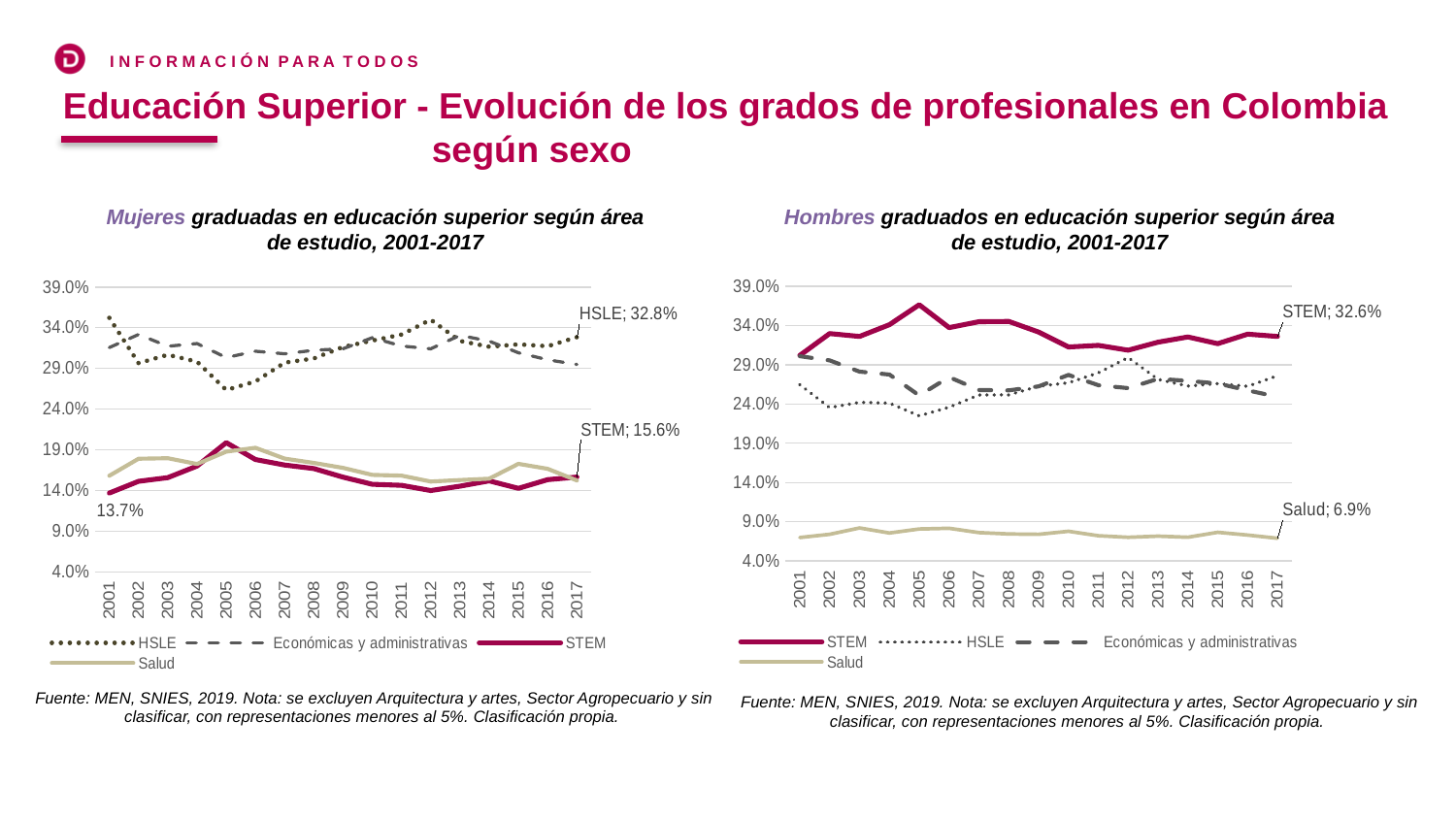

Educación Superior - Evolución de los grados de profesionales en Colombia según sexo
Mujeres graduadas en educación superior según área de estudio, 2001-2017
Hombres graduados en educación superior según área de estudio, 2001-2017

### Chart

| Category | HSLE | Económicas y administrativas | STEM | Salud |
|---|---|---|---|---|
| 2001 | 0.35220216606498195 | 0.3156839149618933 | 0.1367509025270758 | 0.15810669875651825 |
| 2002 | 0.29647679435448654 | 0.33170885080962115 | 0.15118168002934548 | 0.17897255847263707 |
| 2003 | 0.30677226702725324 | 0.3172840102380837 | 0.15571223901740153 | 0.1796171986928736 |
| 2004 | 0.2983551580964548 | 0.32055253912488024 | 0.17000958160332164 | 0.17251676780581285 |
| 2005 | 0.2634838666126637 | 0.30331105710814094 | 0.19879843391386526 | 0.18776157688672876 |
| 2006 | 0.2740134028294862 | 0.31114420451724994 | 0.1780425250268884 | 0.19245470340034748 |
| 2007 | 0.2971279599009045 | 0.3079593247681051 | 0.17125655355188107 | 0.17917842945209425 |
| 2008 | 0.3022589389441074 | 0.312353168968633 | 0.16691622563572997 | 0.17387375758358073 |
| 2009 | 0.3164425151804085 | 0.3142595473478195 | 0.15623274953580568 | 0.1677497867215336 |
| 2010 | 0.3242017079736378 | 0.32775225099786504 | 0.14752158173210805 | 0.15912466351062843 |
| 2011 | 0.33167762254021266 | 0.3175582845427068 | 0.14623449092177296 | 0.15825072393312337 |
| 2012 | 0.34992744827837957 | 0.31411701360687005 | 0.13983773967164642 | 0.15092583297589823 |
| 2013 | 0.32379028638118323 | 0.3307298680312416 | 0.1451925666576892 | 0.1527246611006374 |
| 2014 | 0.3166484227286297 | 0.32351477758980995 | 0.15172020734763297 | 0.15443418160106387 |
| 2015 | 0.3195815503363499 | 0.3092453790971707 | 0.14251766618723033 | 0.17276682419575295 |
| 2016 | 0.31731210650577124 | 0.30064598635886675 | 0.15320861752360965 | 0.16658742130115425 |
| 2017 | 0.3283728648418232 | 0.2948877995311025 | 0.1564260268550376 | 0.152262278111013 |

### Chart

| Category | STEM | HSLE | Económicas y administrativas | Salud |
|---|---|---|---|---|
| 2001 | 0.3019092815362543 | 0.26460655556781815 | 0.30087186844719127 | 0.0697936210131332 |
| 2002 | 0.32972997944240406 | 0.23539602245166655 | 0.29556741274570947 | 0.07393805003118287 |
| 2003 | 0.32609020789265647 | 0.24214259769672883 | 0.28126402153708097 | 0.08202465653911074 |
| 2004 | 0.34106600949102833 | 0.24108433980325464 | 0.27756166113362796 | 0.0755819874131856 |
| 2005 | 0.3664364383050215 | 0.2249185904216705 | 0.25088669031174166 | 0.08070437433887126 |
| 2006 | 0.3373110096397768 | 0.2359208523592085 | 0.2742973110096398 | 0.08158295281582953 |
| 2007 | 0.3448257391801171 | 0.25155334952149694 | 0.2578381659762891 | 0.07611412655334952 |
| 2008 | 0.3452254142016683 | 0.2516182953409482 | 0.25740318906605925 | 0.07436784057947264 |
| 2009 | 0.3316187210262272 | 0.2626373277449673 | 0.2624944433860418 | 0.07393471772401092 |
| 2010 | 0.31263116867542123 | 0.267014451040355 | 0.2770582239011813 | 0.0778167536127601 |
| 2011 | 0.3147153598281418 | 0.27973780605359555 | 0.26395659478366246 | 0.07208956457076758 |
| 2012 | 0.30859238770969877 | 0.29921231435271484 | 0.26020082977572007 | 0.07008598400577236 |
| 2013 | 0.31880848039796283 | 0.2713016700225038 | 0.27203600615894824 | 0.07155039677839631 |
| 2014 | 0.3254129758199665 | 0.2628202058893943 | 0.269535551831458 | 0.07020588939430213 |
| 2015 | 0.3168749713867143 | 0.2659662134322208 | 0.26611500251796916 | 0.07643180881747012 |
| 2016 | 0.3289743185757051 | 0.26257024315949795 | 0.25740244735045426 | 0.07292684207762197 |
| 2017 | 0.3260570440115582 | 0.2759911937570027 | 0.249169500520905 | 0.0688577437933678 |
Fuente: MEN, SNIES, 2019. Nota: se excluyen Arquitectura y artes, Sector Agropecuario y sin clasificar, con representaciones menores al 5%. Clasificación propia.
Fuente: MEN, SNIES, 2019. Nota: se excluyen Arquitectura y artes, Sector Agropecuario y sin clasificar, con representaciones menores al 5%. Clasificación propia.